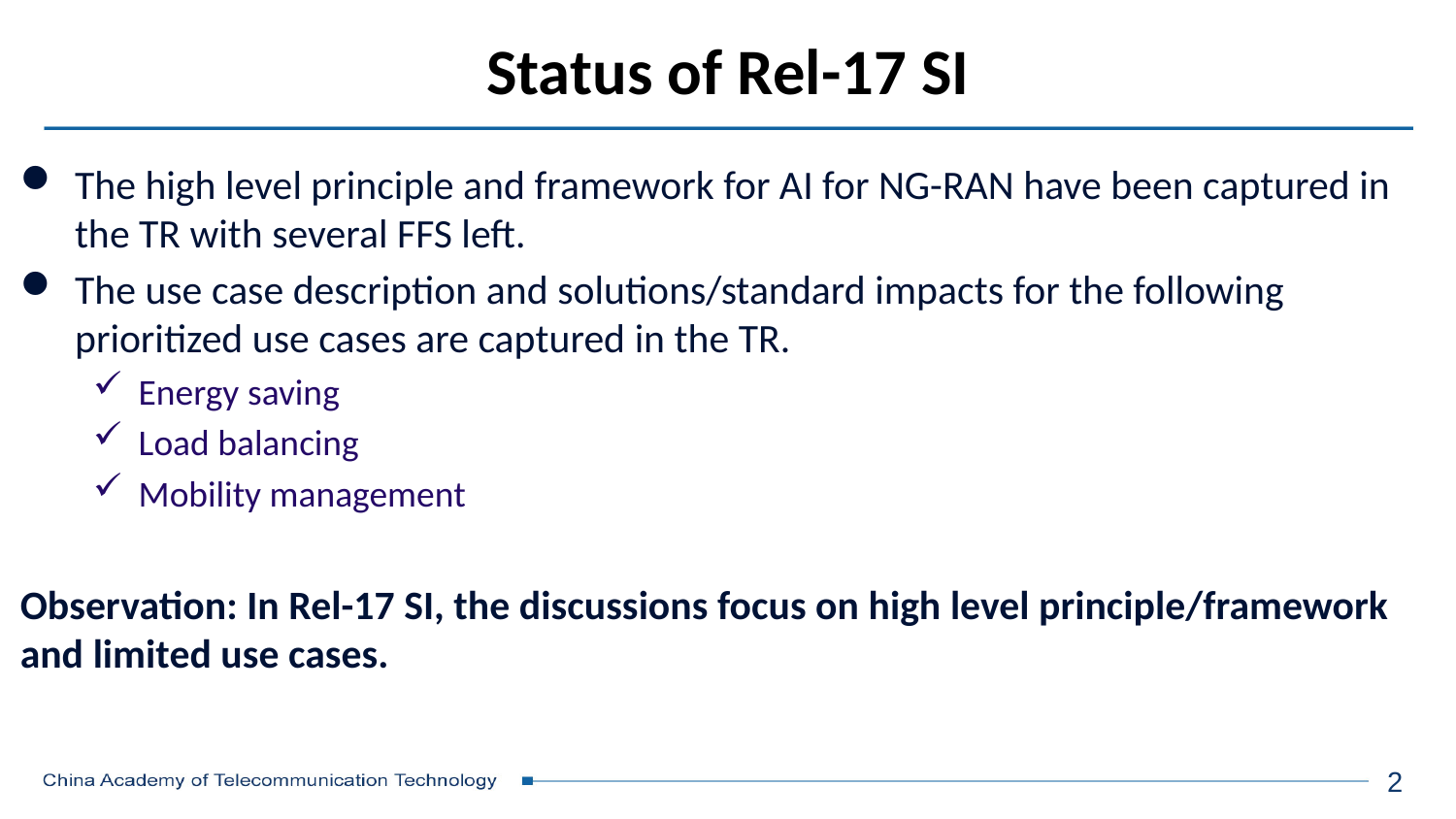

# Status of Rel-17 SI
The high level principle and framework for AI for NG-RAN have been captured in the TR with several FFS left.
The use case description and solutions/standard impacts for the following prioritized use cases are captured in the TR.
Energy saving
Load balancing
Mobility management

Observation: In Rel-17 SI, the discussions focus on high level principle/framework and limited use cases.
2